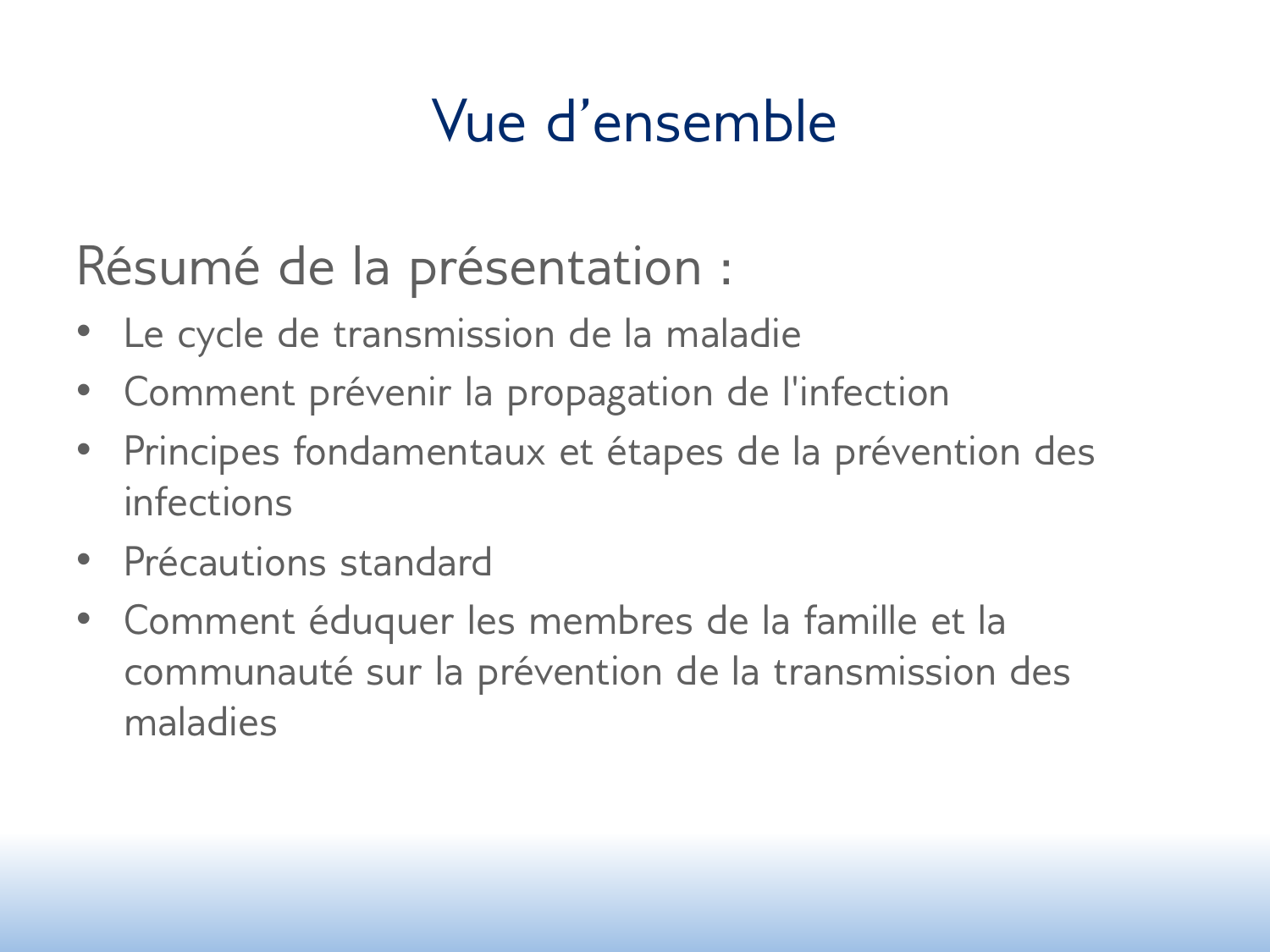

# Vue d’ensemble
Résumé de la présentation :
Le cycle de transmission de la maladie
Comment prévenir la propagation de l'infection
Principes fondamentaux et étapes de la prévention des infections
Précautions standard
Comment éduquer les membres de la famille et la communauté sur la prévention de la transmission des maladies